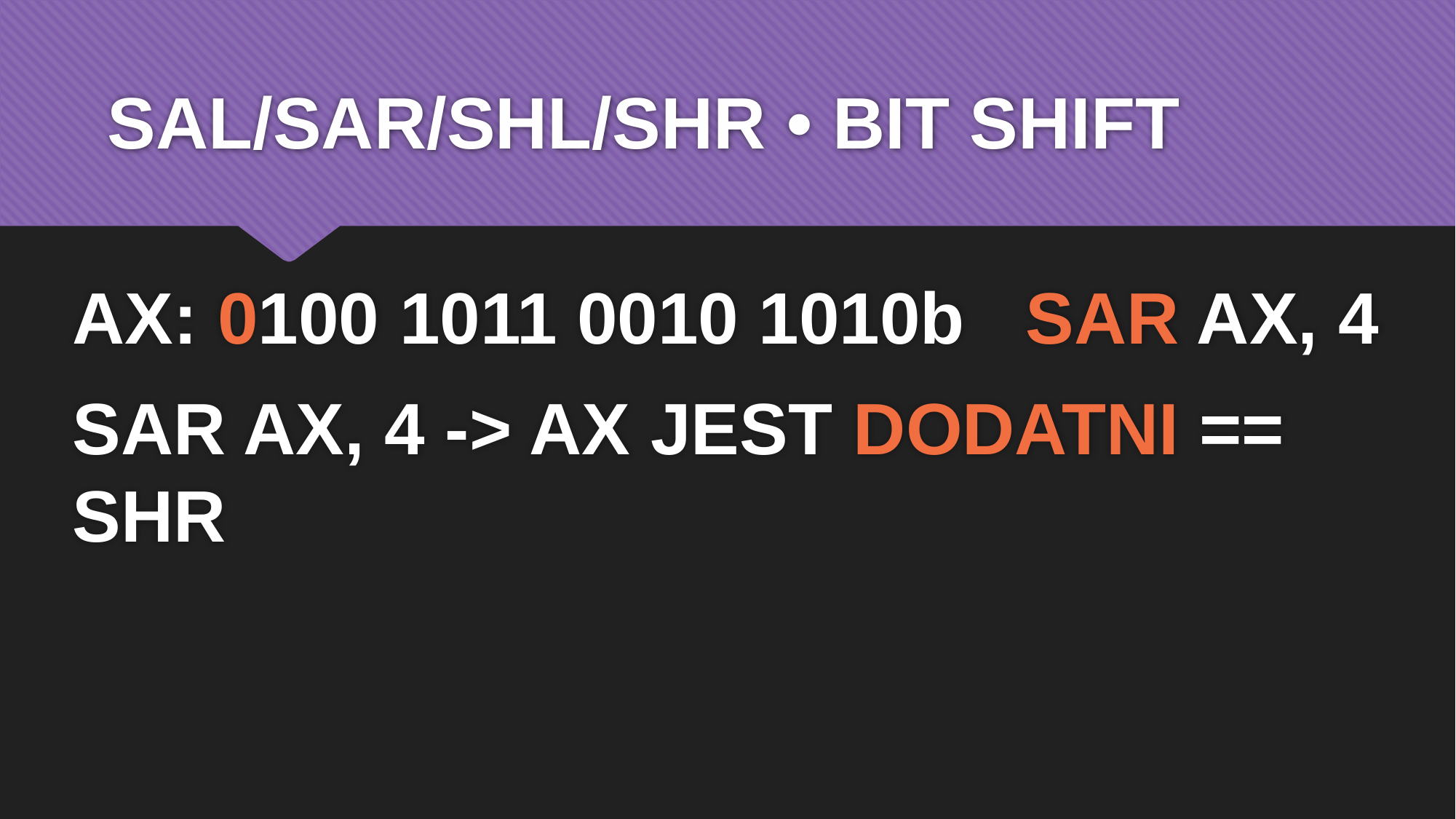

# SAL/SAR/SHL/SHR • BIT SHIFT
AX: 0100 1011 0010 1010b   SAR AX, 4
SAR AX, 4 -> AX JEST DODATNI == SHR